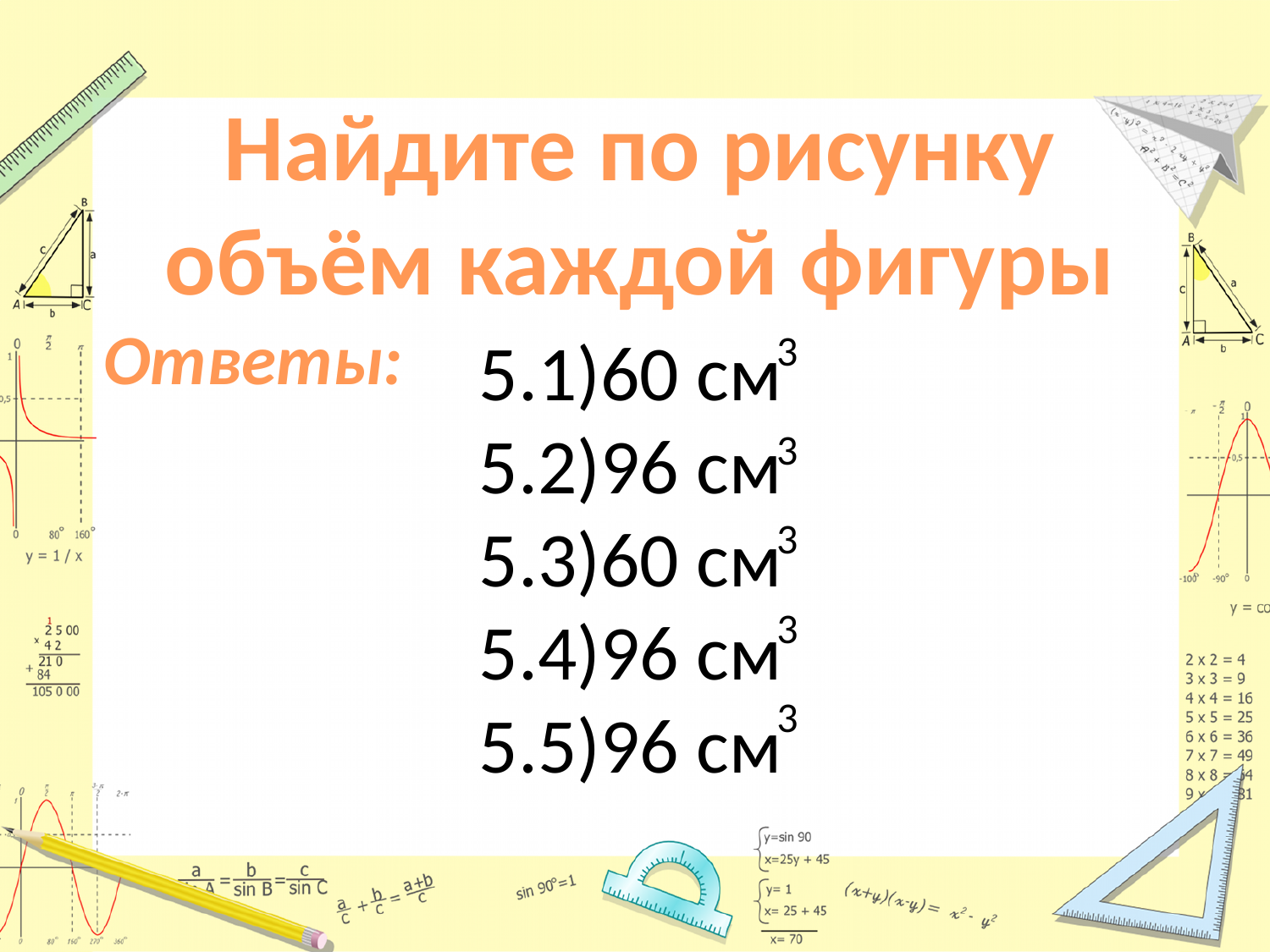

Найдите по рисунку объём каждой фигуры
Ответы:
5.1)60 см
5.2)96 см
5.3)60 см
5.4)96 см
5.5)96 см
3
3
3
3
3